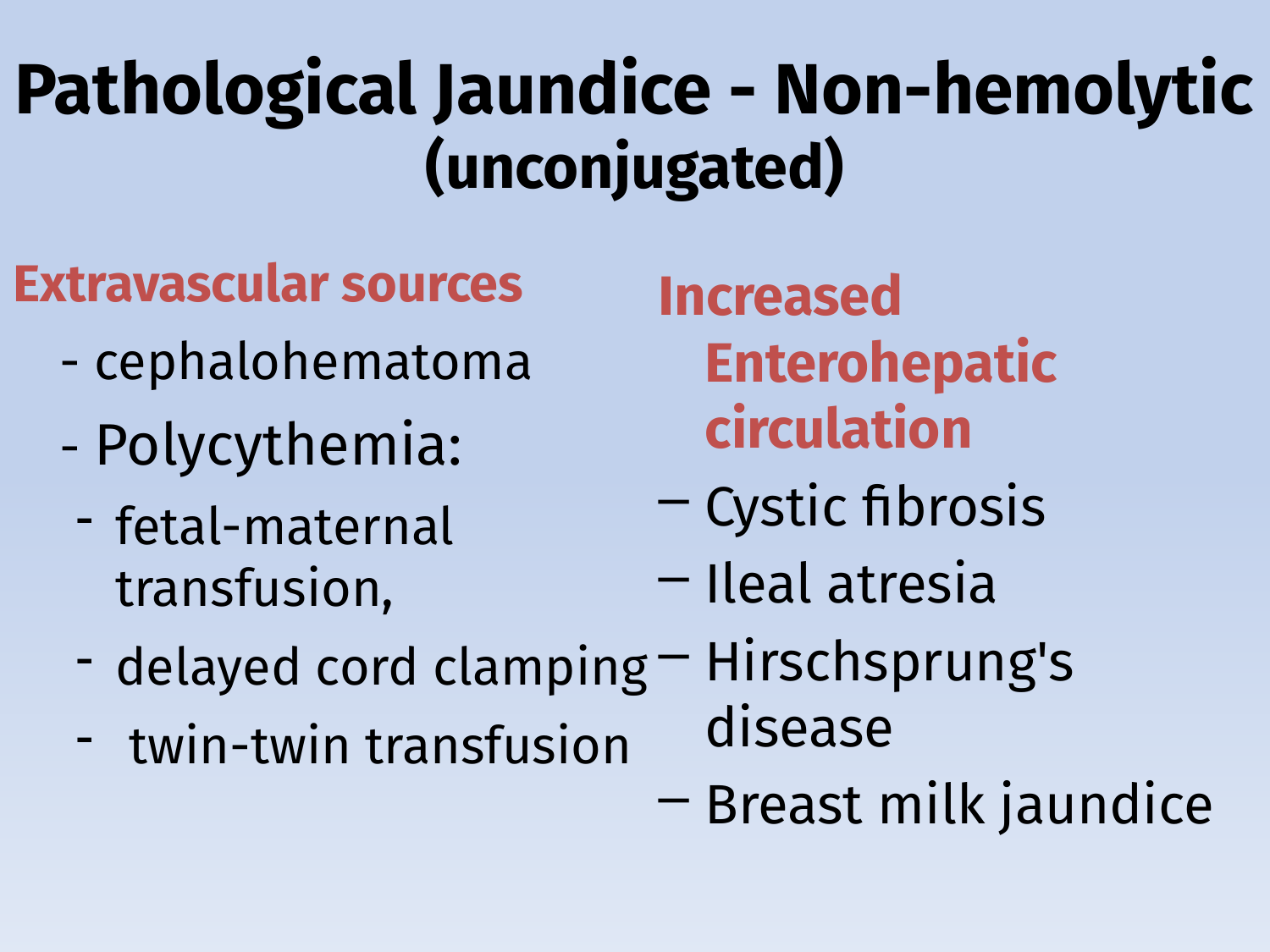

Pathological Jaundice - Non-hemolytic (unconjugated)
Extravascular sources
	- cephalohematoma
	- Polycythemia:
fetal-maternal transfusion,
delayed cord clamping
 twin-twin transfusion
Increased Enterohepatic circulation
Cystic fibrosis
Ileal atresia
Hirschsprung's disease
Breast milk jaundice